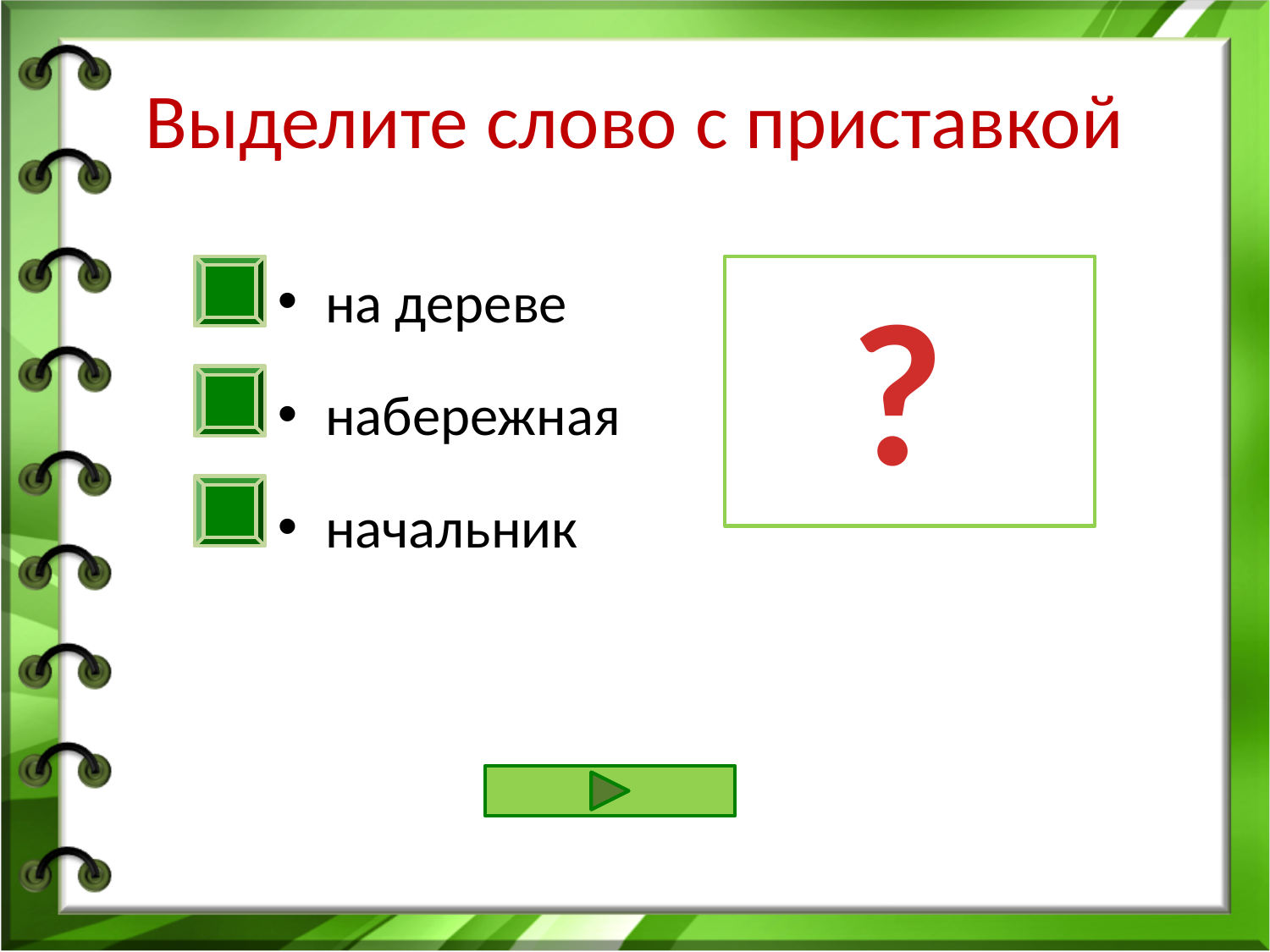

# Выделите слово с приставкой
на дереве
набережная
начальник

?
НЕВЕРНО
по - предлог

  НЕВЕРНО начальник

ВЕРНО набережная